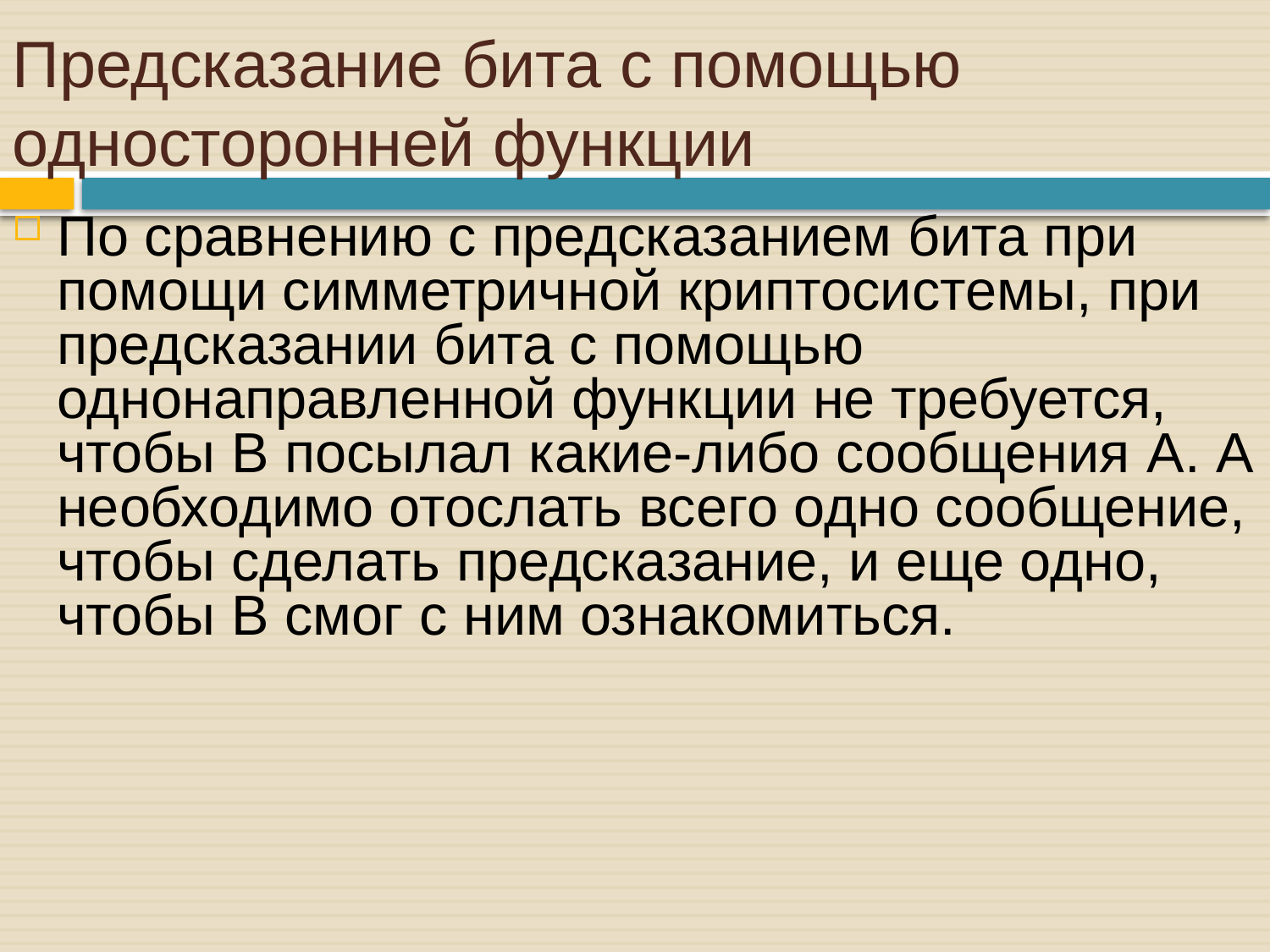

# Предсказание бита с помощью односторонней функции
По сравнению с предсказанием бита при помощи симметричной криптосистемы, при предсказании бита с помощью однонаправленной функции не требуется, чтобы B посылал какие-либо сообщения A. A необходимо отослать всего одно сообщение, чтобы сделать предсказание, и еще одно, чтобы B смог с ним ознакомиться.